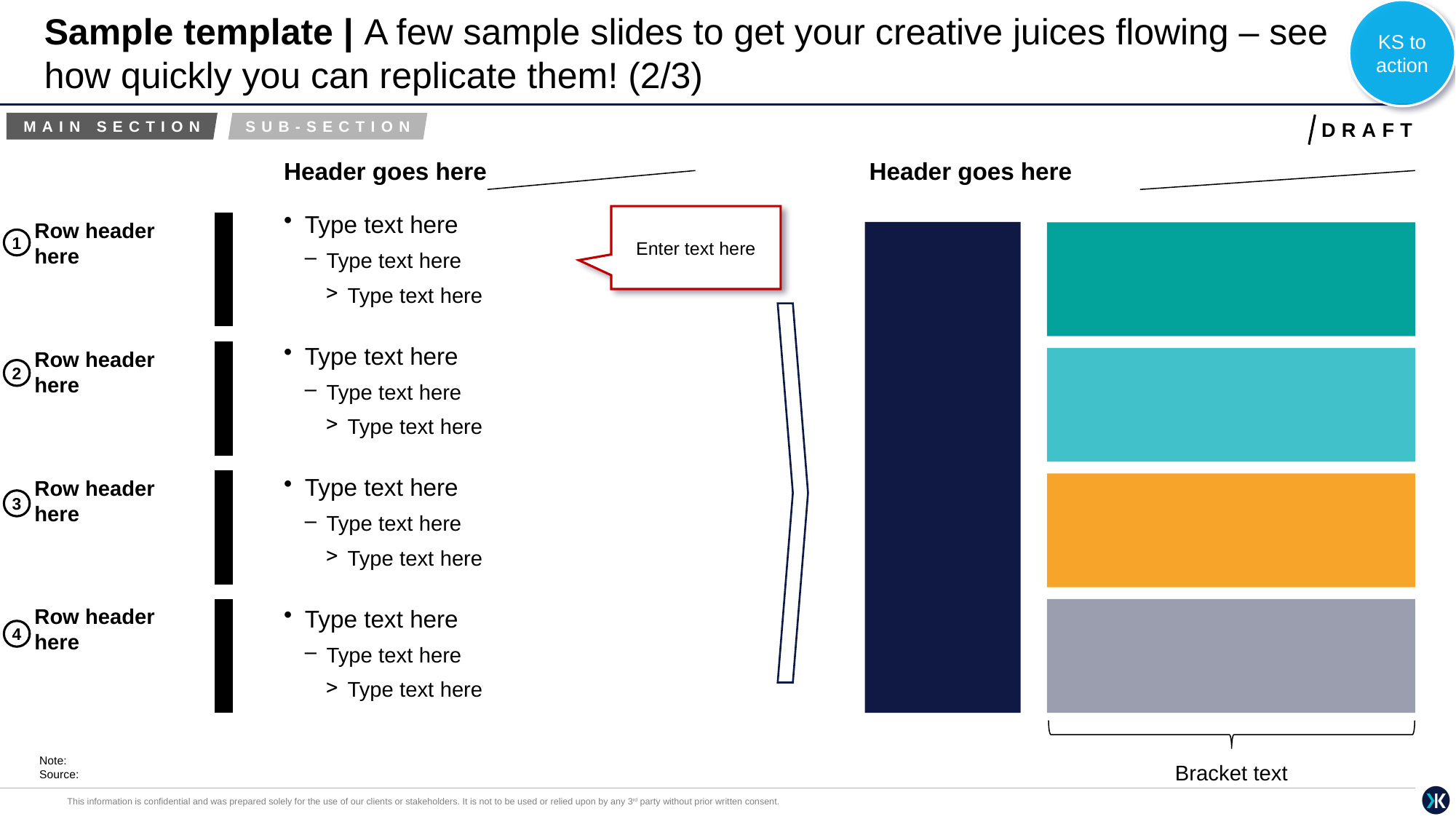

KS to action
# Sample template | A few sample slides to get your creative juices flowing – see  how quickly you can replicate them! (2/3)
MAIN SECTION
SUB-SECTION
DRAFT
Header goes here
Header goes here
Type text here
Type text here
Type text here
Enter text here
Row header here

1

Type text here
Type text here
Type text here
Row header here

2
Type text here
Type text here
Type text here
Row header here

3
Row header here
Type text here
Type text here
Type text here

4

Bracket text
Note:
Source: